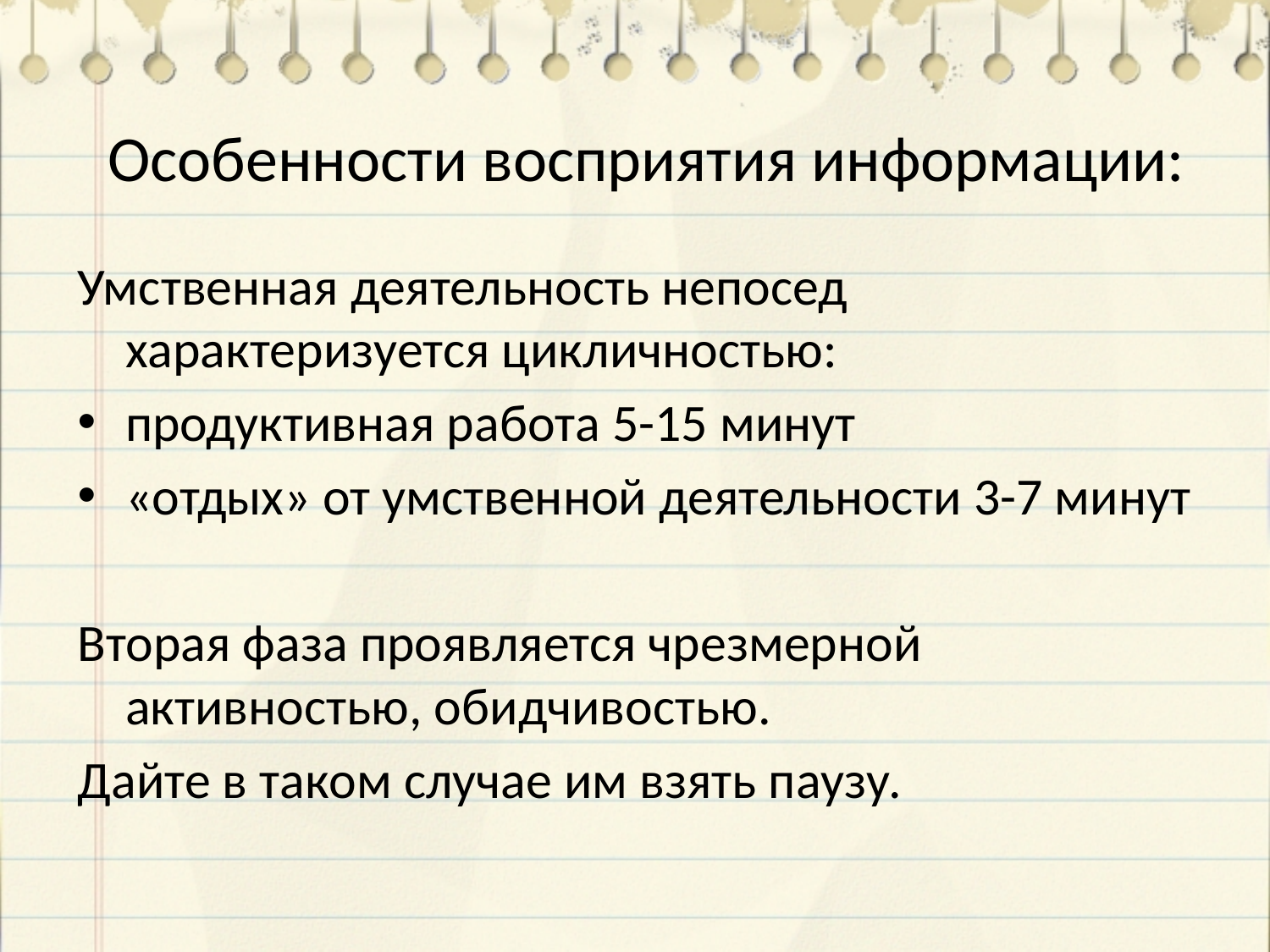

# Особенности восприятия информации:
Умственная деятельность непосед характеризуется цикличностью:
продуктивная работа 5-15 минут
«отдых» от умственной деятельности 3-7 минут

Вторая фаза проявляется чрезмерной активностью, обидчивостью.
Дайте в таком случае им взять паузу.